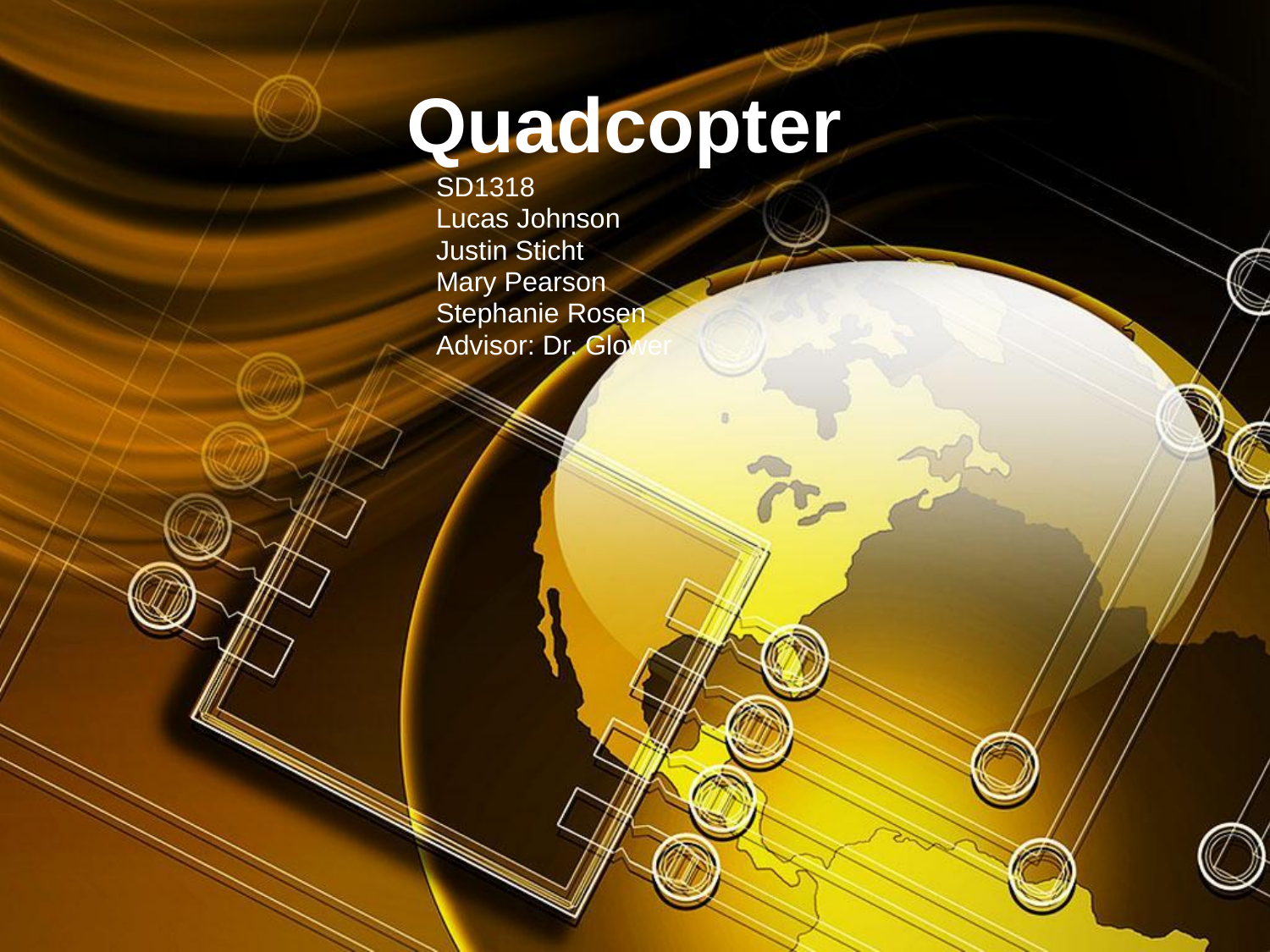

# Quadcopter
SD1318
Lucas Johnson
Justin Sticht
Mary Pearson
Stephanie Rosen
Advisor: Dr. Glower